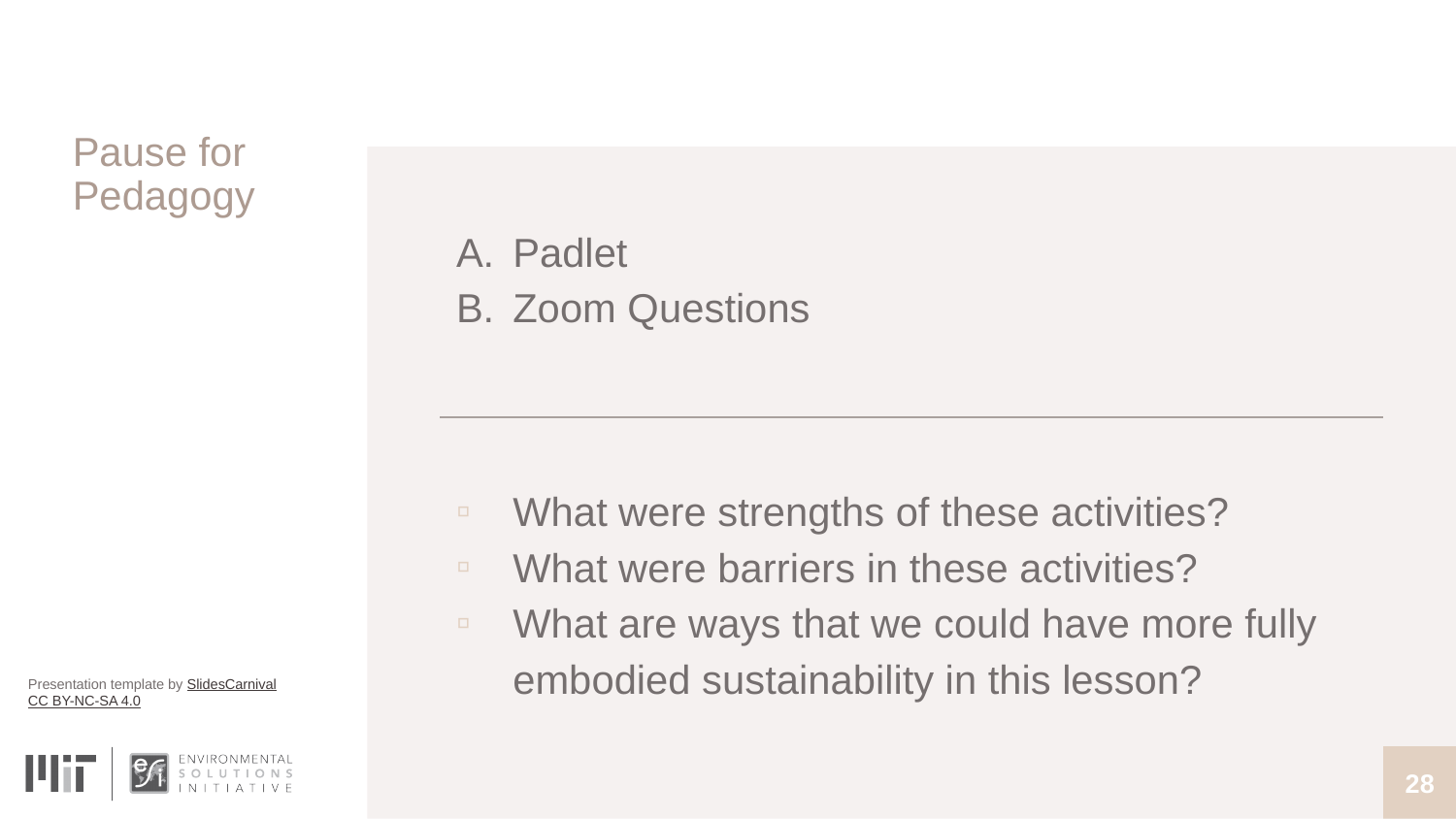

# Pause for Pedagogy
Padlet
Zoom Questions

What were strengths of these activities?
What were barriers in these activities?
What are ways that we could have more fully embodied sustainability in this lesson?
28